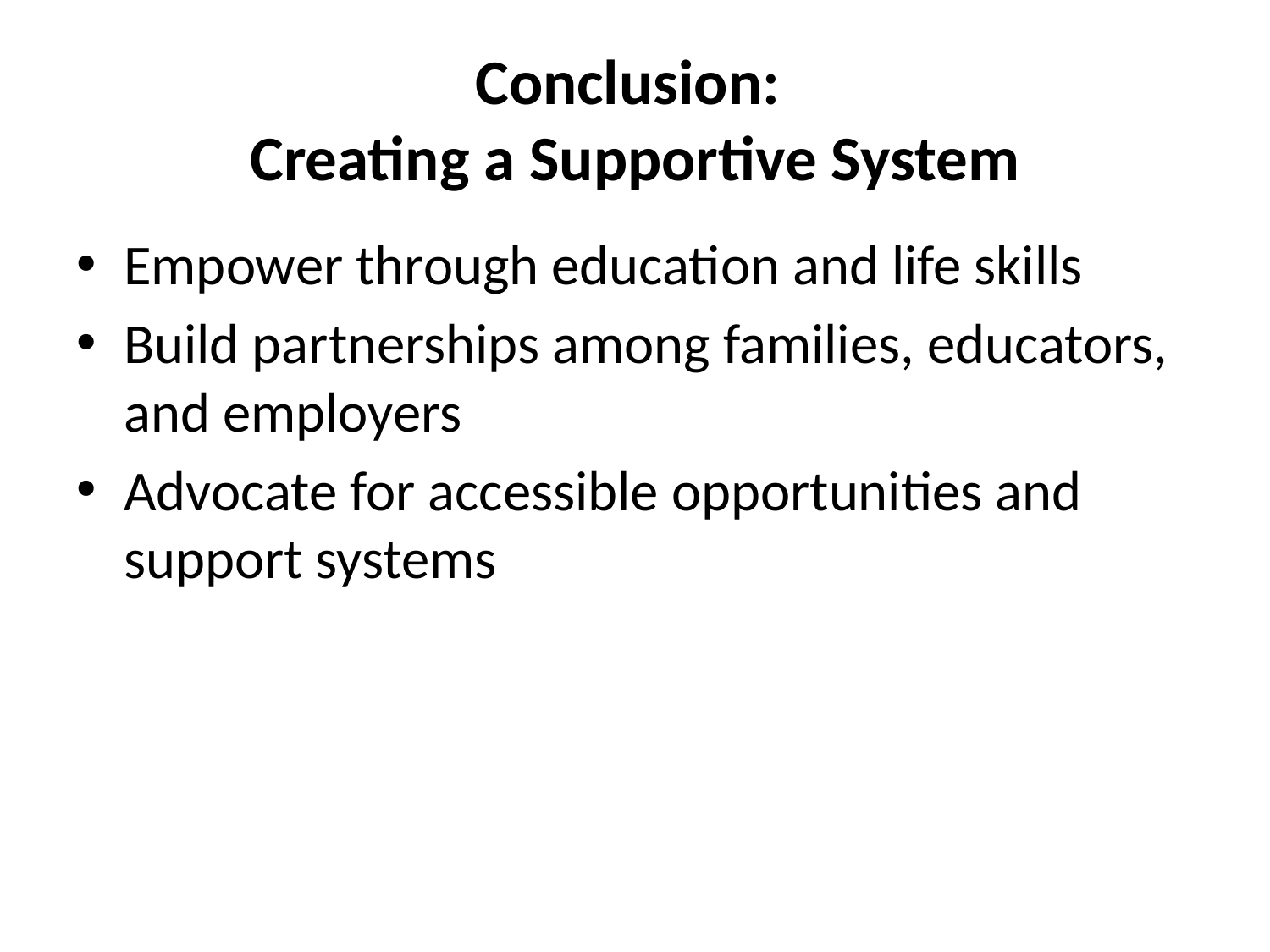

# Conclusion: Creating a Supportive System
Empower through education and life skills
Build partnerships among families, educators, and employers
Advocate for accessible opportunities and support systems